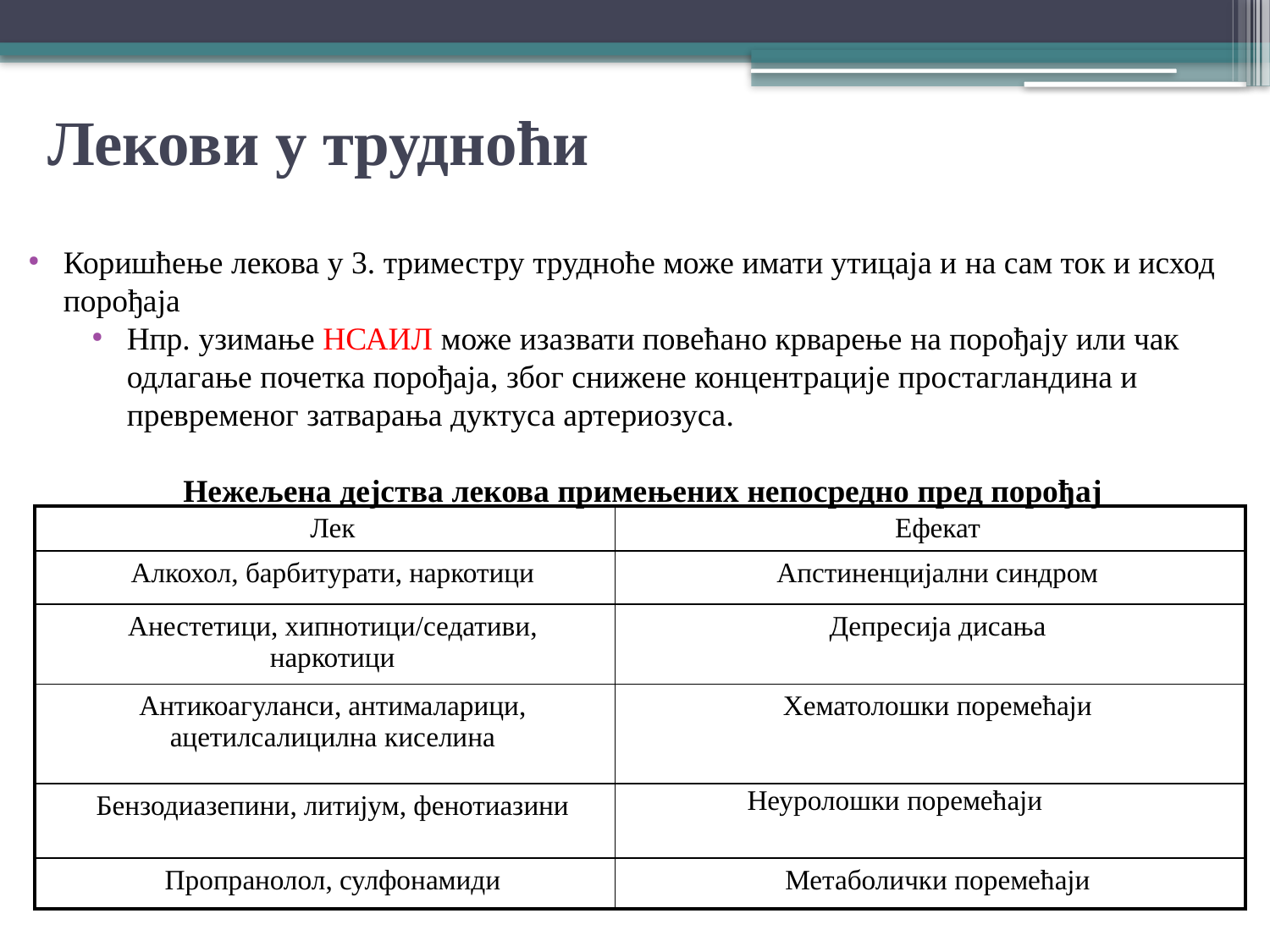

# Лекови у трудноћи
Коришћење лекова у 3. триместру трудноће може имати утицаја и на сам ток и исход порођаја
Нпр. узимање НСАИЛ може изазвати повећано крварење на порођају или чак одлагање почетка порођаја, због снижене концентрације простагландина и превременог затварања дуктуса артериозуса.

Нежељена дејства лекова примењених непосредно пред порођај

| Лек | Ефекат |
| --- | --- |
| Алкохол, барбитурати, наркотици | Апстиненцијални синдром |
| Анестетици, хипнотици/седативи, наркотици | Депресија дисања |
| Антикоагуланси, антималарици, ацетилсалицилна киселина | Хематолошки поремећаји |
| Бензодиазепини, литијум, фенотиазини | Неуролошки поремећаји |
| Пропранолол, сулфонамиди | Метаболички поремећаји |